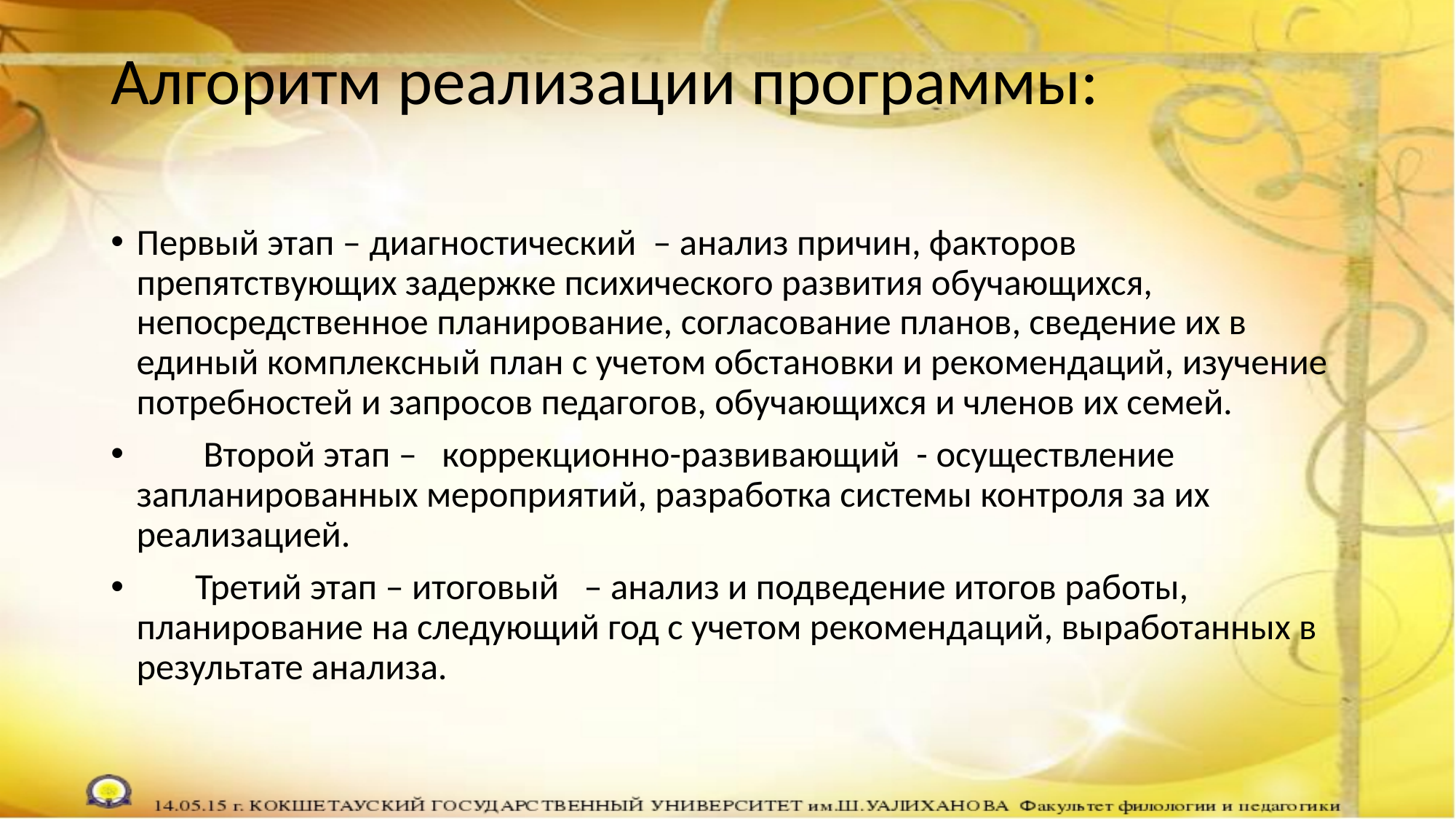

# Алгоритм реализации программы:
Первый этап – диагностический  – анализ причин, факторов препятствующих задержке психического развития обучающихся,  непосредственное планирование, согласование планов, сведение их в единый комплексный план с учетом обстановки и рекомендаций, изучение потребностей и запросов педагогов, обучающихся и членов их семей.
        Второй этап –   коррекционно-развивающий  - осуществление запланированных мероприятий, разработка системы контроля за их реализацией.
       Третий этап – итоговый   – анализ и подведение итогов работы, планирование на следующий год с учетом рекомендаций, выработанных в результате анализа.